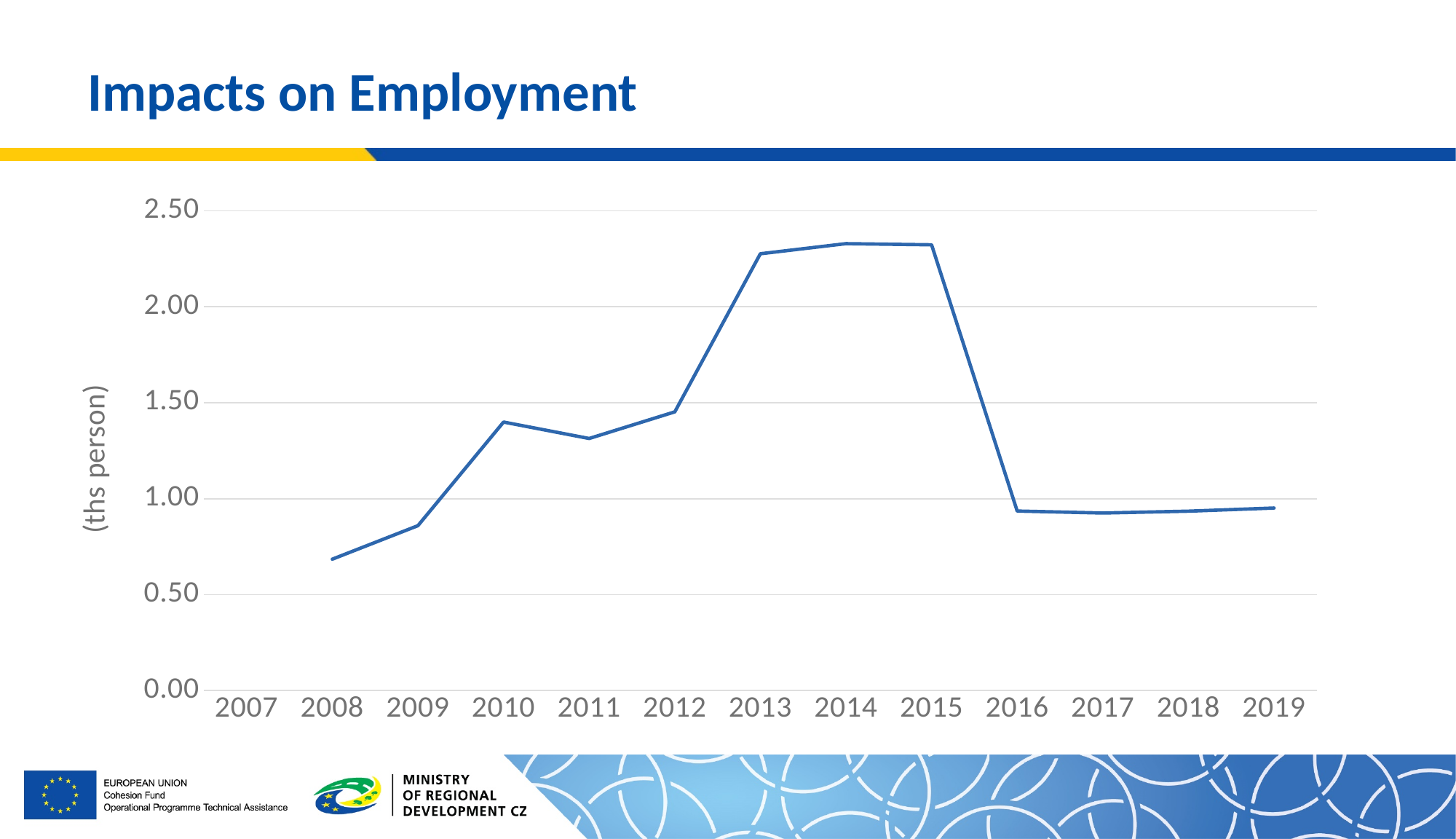

# Impacts on Employment

### Chart

| Category | BASE |
|---|---|
| 2007 | None |
| 2008 | 0.6849572105453301 |
| 2009 | 0.8595152361237016 |
| 2010 | 1.399218579708867 |
| 2011 | 1.3137494525462714 |
| 2012 | 1.4524175934767327 |
| 2013 | 2.2763742688300272 |
| 2014 | 2.328998929502958 |
| 2015 | 2.3229167514007414 |
| 2016 | 0.9355305913840941 |
| 2017 | 0.9253509844779009 |
| 2018 | 0.9350210974574792 |
| 2019 | 0.9512506272152813 |